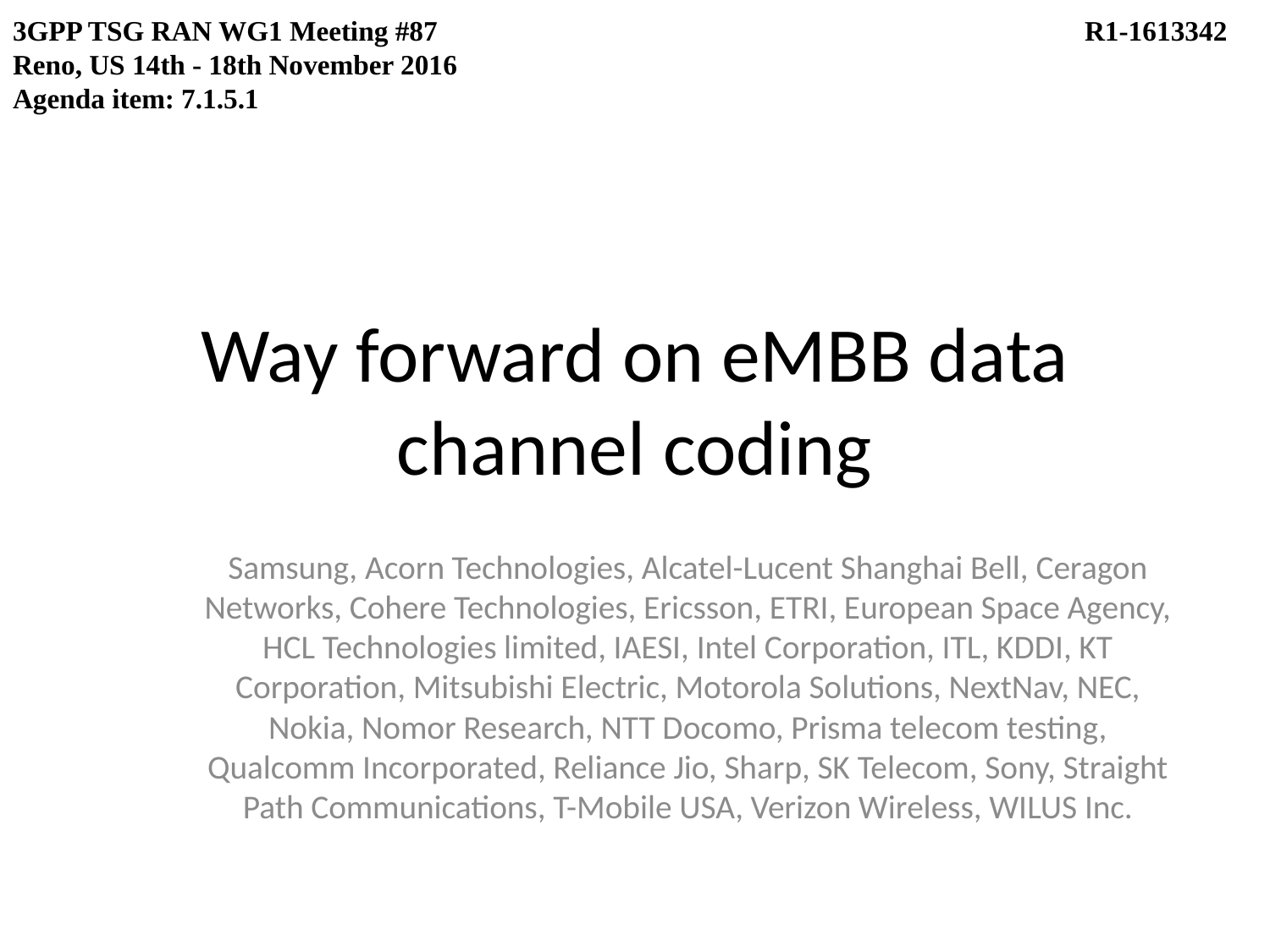

3GPP TSG RAN WG1 Meeting #87					        R1-1613342
Reno, US 14th - 18th November 2016
Agenda item: 7.1.5.1

# Way forward on eMBB data channel coding
Samsung, Acorn Technologies, Alcatel-Lucent Shanghai Bell, Ceragon Networks, Cohere Technologies, Ericsson, ETRI, European Space Agency, HCL Technologies limited, IAESI, Intel Corporation, ITL, KDDI, KT Corporation, Mitsubishi Electric, Motorola Solutions, NextNav, NEC, Nokia, Nomor Research, NTT Docomo, Prisma telecom testing, Qualcomm Incorporated, Reliance Jio, Sharp, SK Telecom, Sony, Straight Path Communications, T-Mobile USA, Verizon Wireless, WILUS Inc.